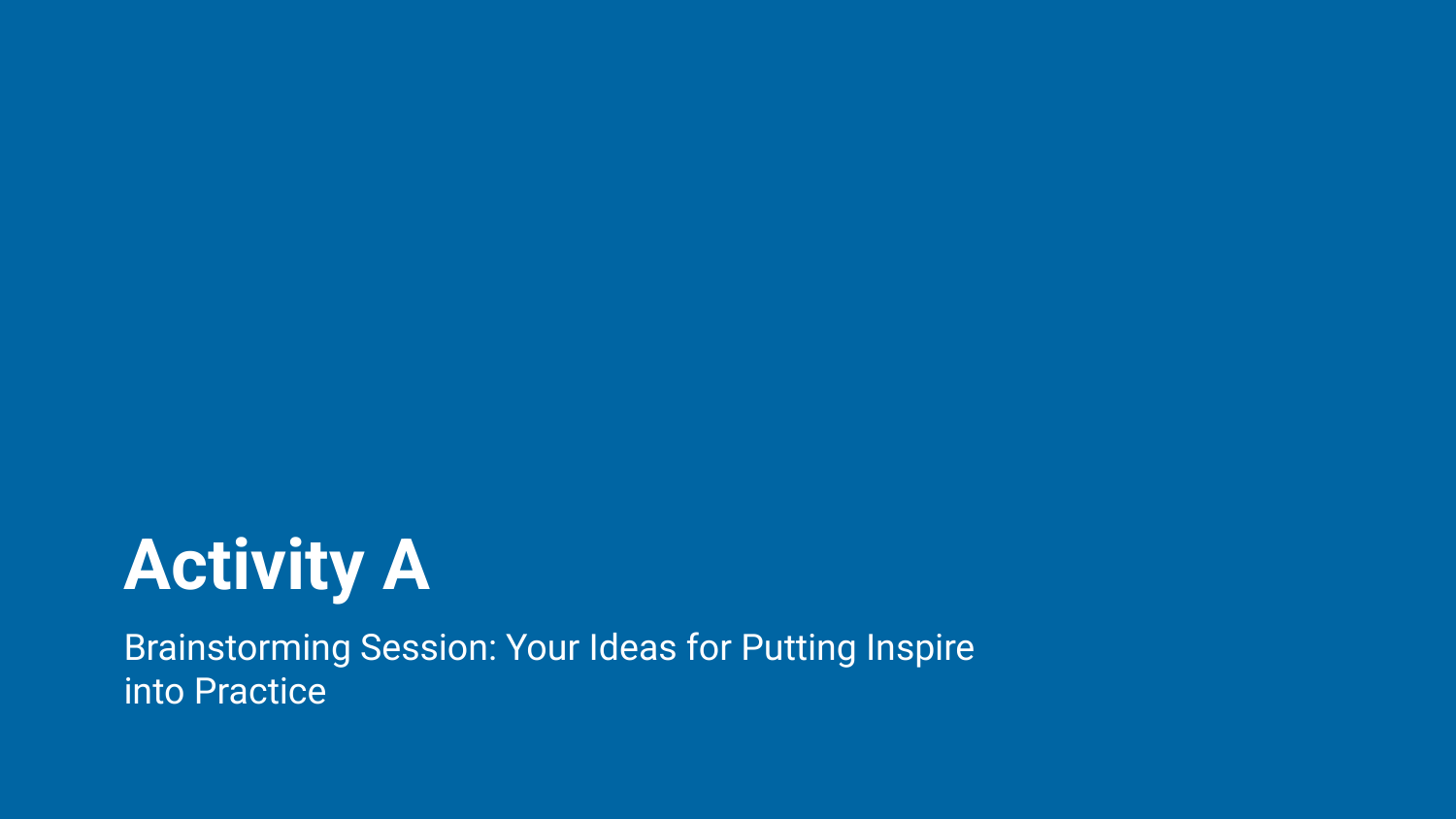

# Activity A
Brainstorming Session: Your Ideas for Putting Inspire into Practice